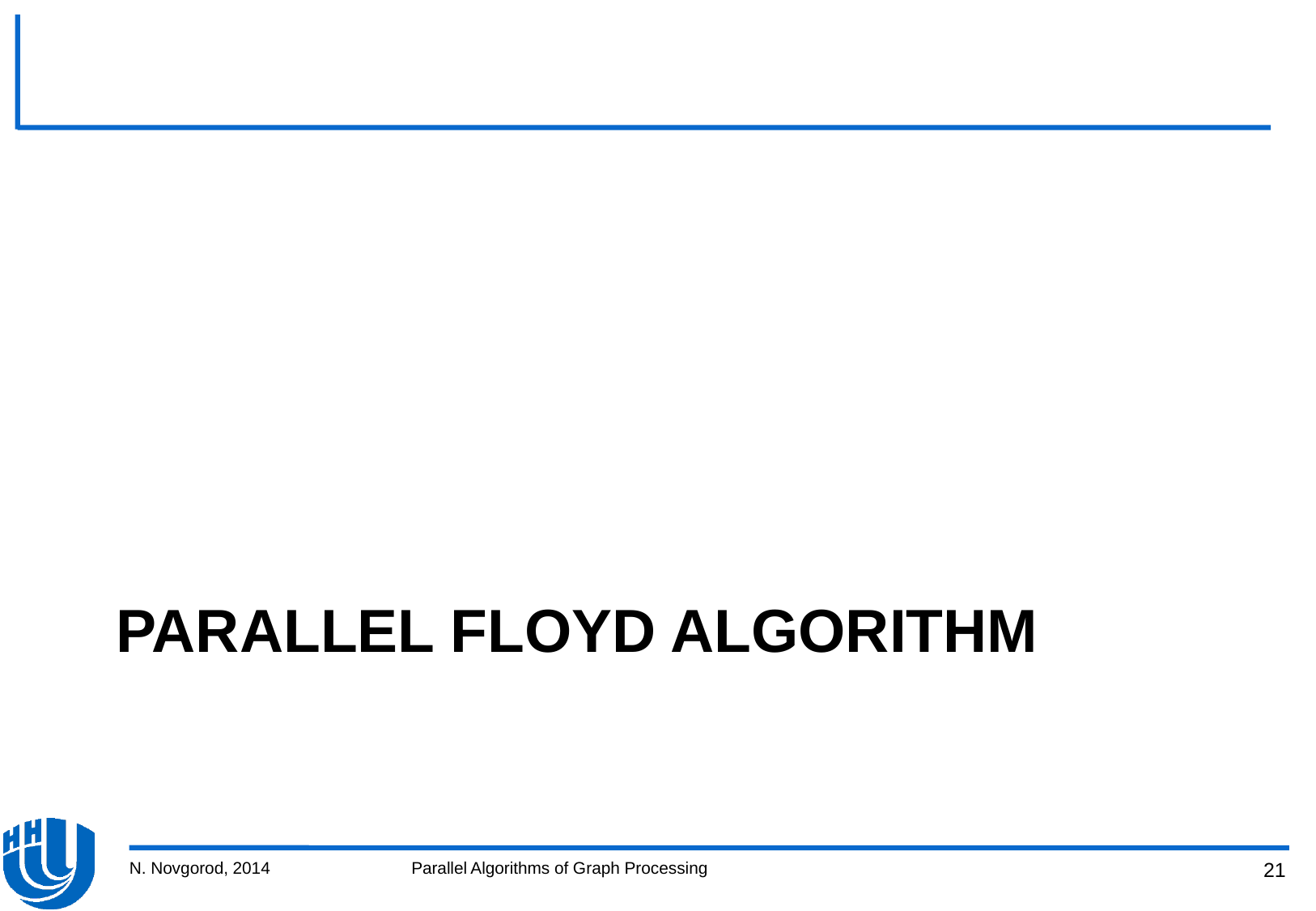

# Parallel Floyd Algorithm
N. Novgorod, 2014
Parallel Algorithms of Graph Processing
21